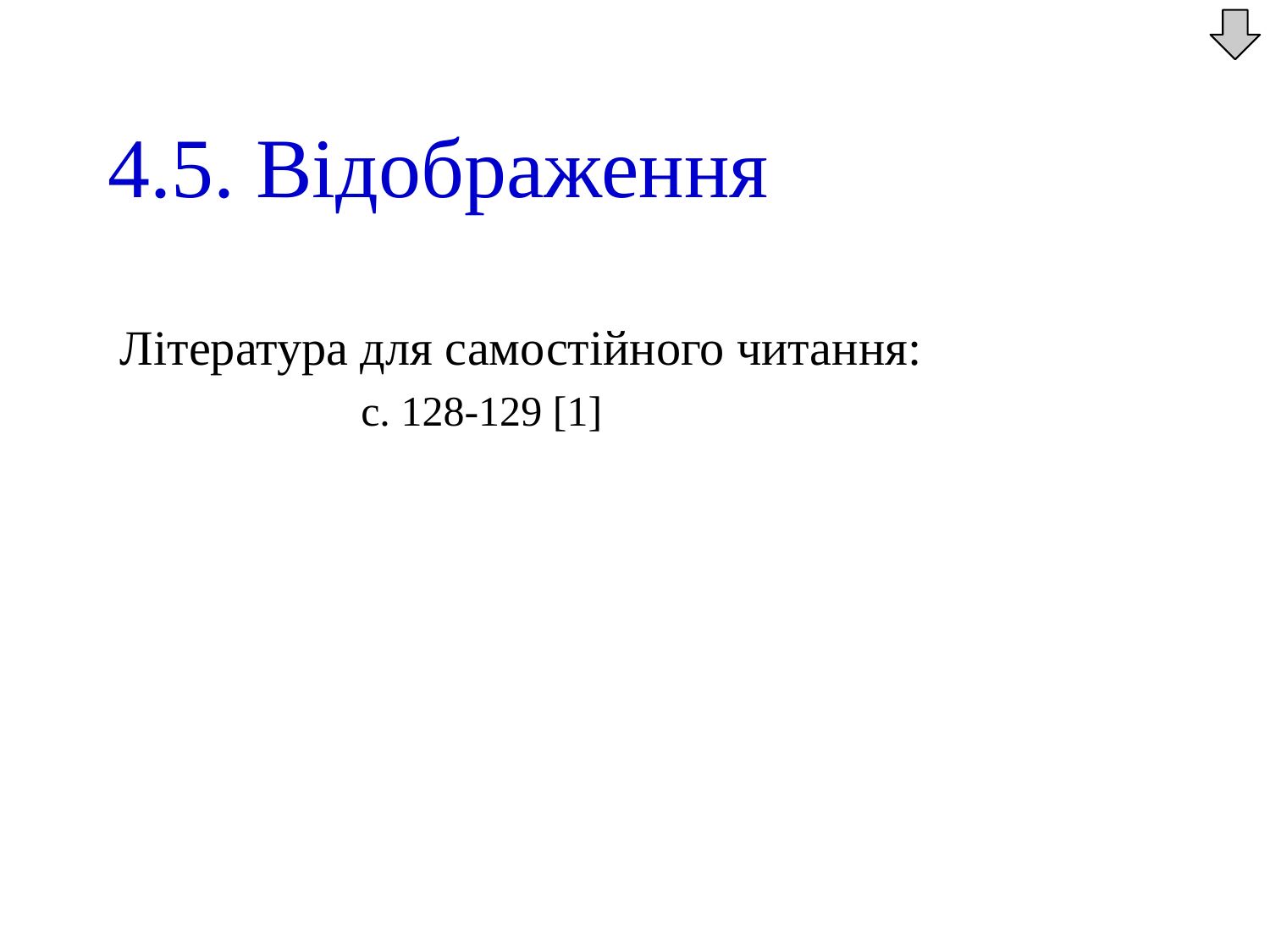

4.5. Відображення
Література для самостійного читання:
		 с. 128-129 [1]